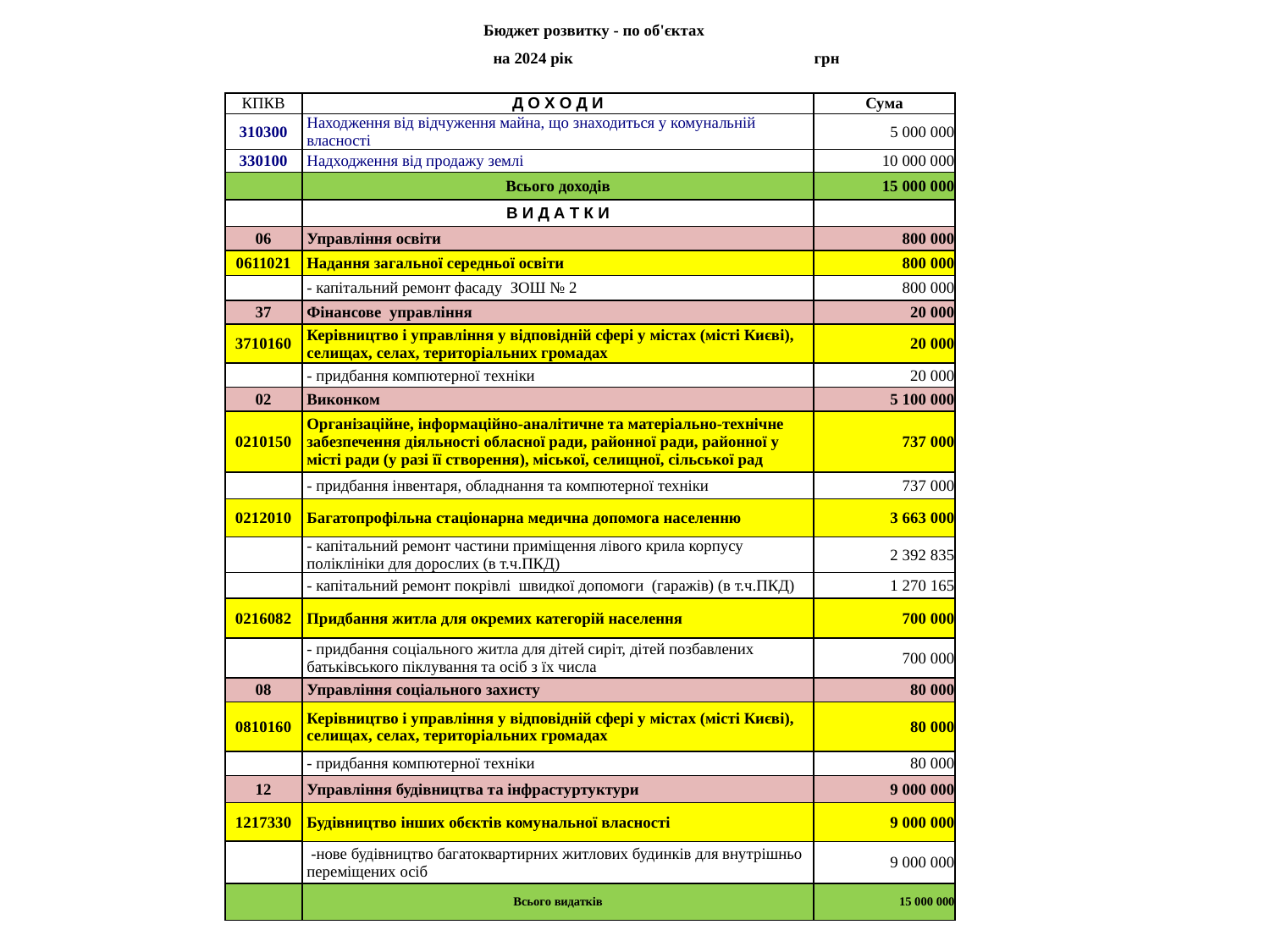

| Бюджет розвитку - по об'єктах |  |  |
| --- | --- | --- |
| на 2024 рік грн |  |  |
|  |  |  |
| КПКВ | Д О Х О Д И | Сума |
| 310300 | Находження від відчуження майна, що знаходиться у комунальній власності | 5 000 000 |
| 330100 | Надходження від продажу землі | 10 000 000 |
|  | Всього доходів | 15 000 000 |
|  | В И Д А Т К И |  |
| 06 | Управління освіти | 800 000 |
| 0611021 | Надання загальної середньої освіти | 800 000 |
|  | - капітальний ремонт фасаду ЗОШ № 2 | 800 000 |
| 37 | Фінансове управління | 20 000 |
| 3710160 | Керівництво і управління у відповідній сфері у містах (місті Києві), селищах, селах, територіальних громадах | 20 000 |
|  | - придбання компютерної техніки | 20 000 |
| 02 | Виконком | 5 100 000 |
| 0210150 | Організаційне, інформаційно-аналітичне та матеріально-технічне забезпечення діяльності обласної ради, районної ради, районної у місті ради (у разі її створення), міської, селищної, сільської рад | 737 000 |
|  | - придбання інвентаря, обладнання та компютерної техніки | 737 000 |
| 0212010 | Багатопрофільна стаціонарна медична допомога населенню | 3 663 000 |
|  | - капітальний ремонт частини приміщення лівого крила корпусу поліклініки для дорослих (в т.ч.ПКД) | 2 392 835 |
|  | - капітальний ремонт покрівлі швидкої допомоги (гаражів) (в т.ч.ПКД) | 1 270 165 |
| 0216082 | Придбання житла для окремих категорій населення | 700 000 |
|  | - придбання соціального житла для дітей сиріт, дітей позбавлених батьківського піклування та осіб з їх числа | 700 000 |
| 08 | Управління соціального захисту | 80 000 |
| 0810160 | Керівництво і управління у відповідній сфері у містах (місті Києві), селищах, селах, територіальних громадах | 80 000 |
|  | - придбання компютерної техніки | 80 000 |
| 12 | Управління будівництва та інфрастуртуктури | 9 000 000 |
| 1217330 | Будівництво інших обєктів комунальної власності | 9 000 000 |
|  | -нове будівництво багатоквартирних житлових будинків для внутрішньо переміщених осіб | 9 000 000 |
|  | Всього видатків | 15 000 000 |